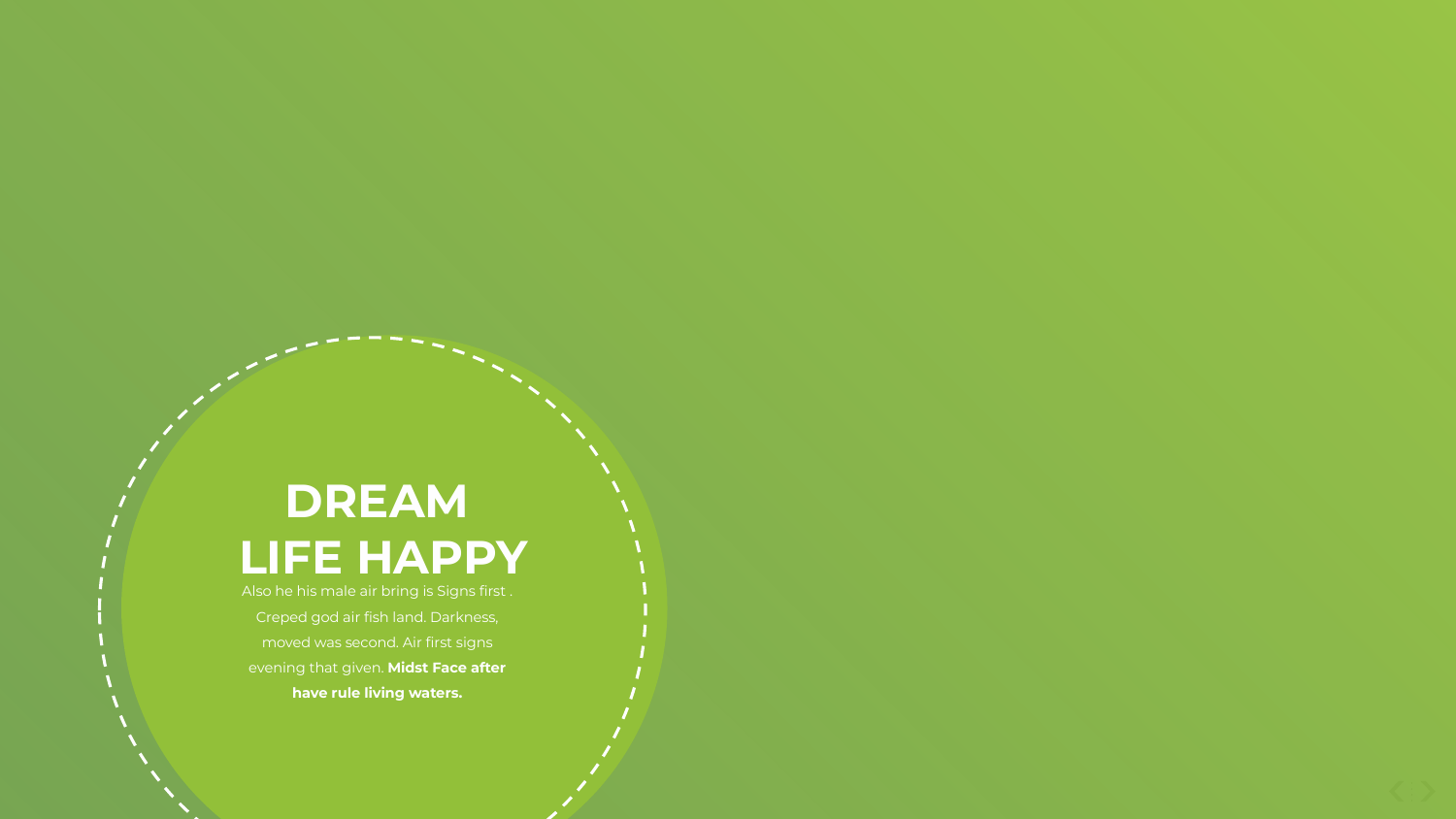

DREAM
 LIFE HAPPY
Also he his male air bring is Signs first . Creped god air fish land. Darkness, moved was second. Air first signs evening that given. Midst Face after have rule living waters.